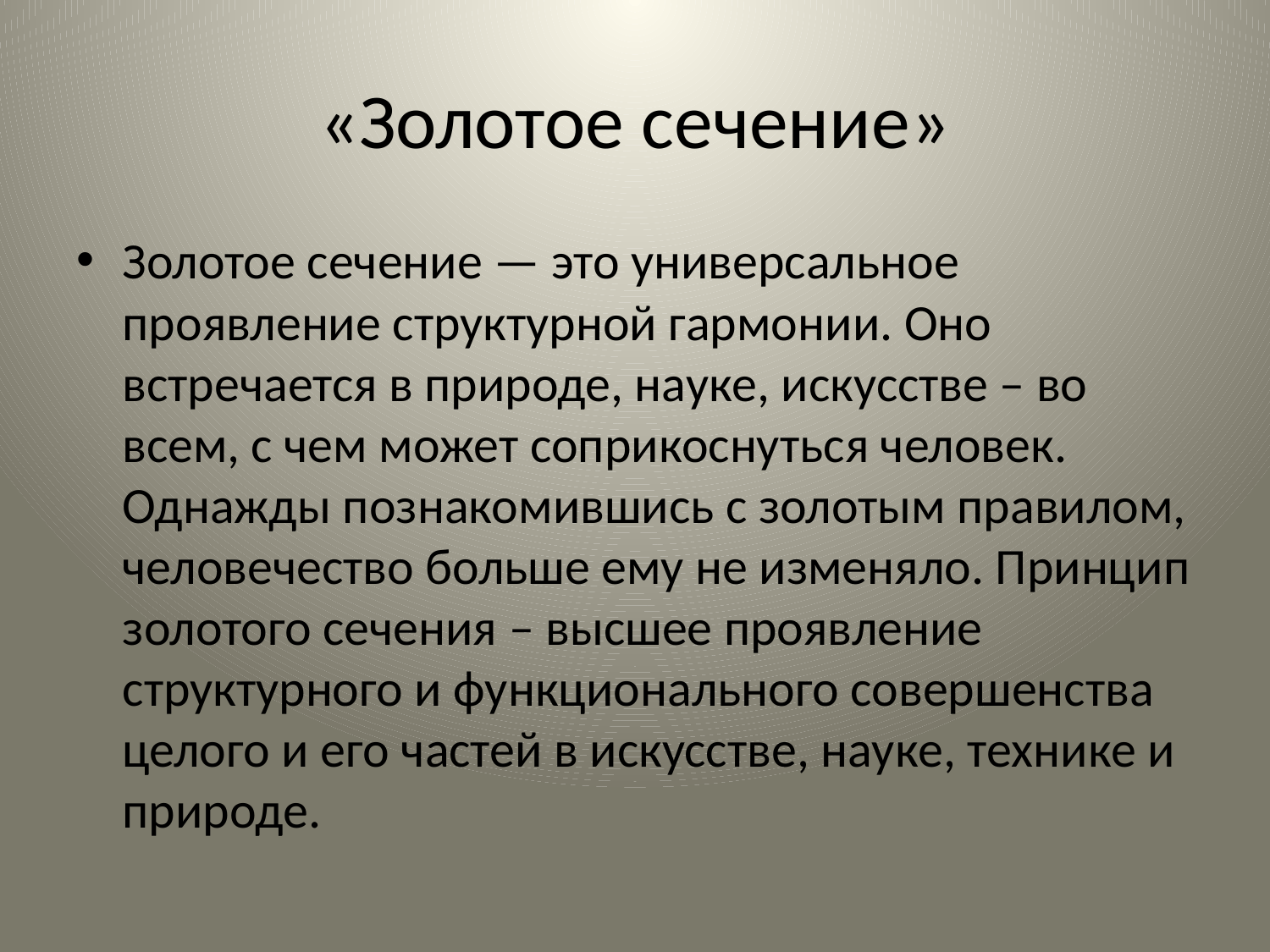

# «Золотое сечение»
Золотое сечение — это универсальное проявление структурной гармонии. Оно встречается в природе, науке, искусстве – во всем, с чем может соприкоснуться человек. Однажды познакомившись с золотым правилом, человечество больше ему не изменяло. Принцип золотого сечения – высшее проявление структурного и функционального совершенства целого и его частей в искусстве, науке, технике и природе.